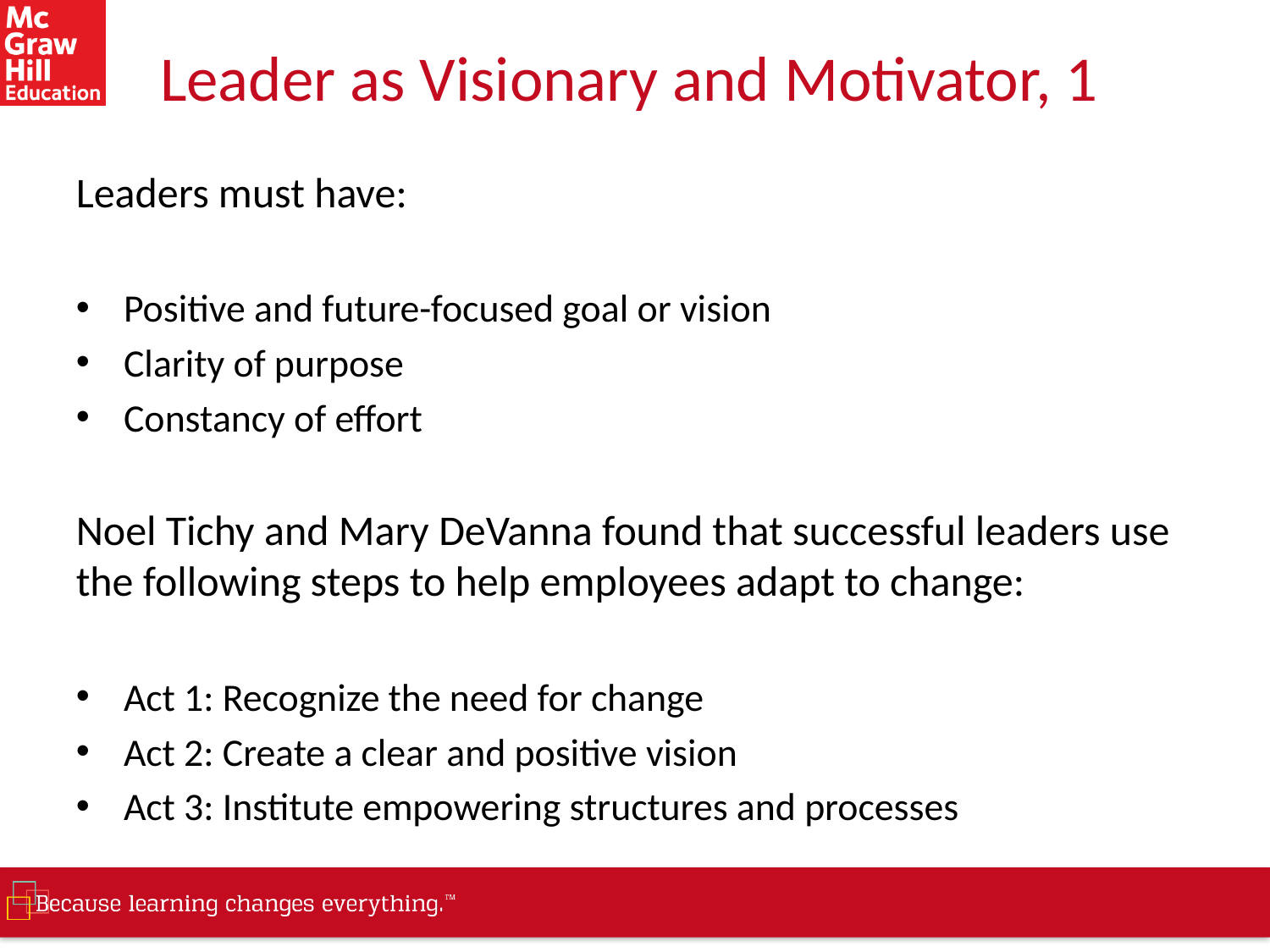

# Leader as Visionary and Motivator, 1
Leaders must have:

Positive and future-focused goal or vision
Clarity of purpose
Constancy of effort

Noel Tichy and Mary DeVanna found that successful leaders use the following steps to help employees adapt to change:

Act 1: Recognize the need for change
Act 2: Create a clear and positive vision
Act 3: Institute empowering structures and processes